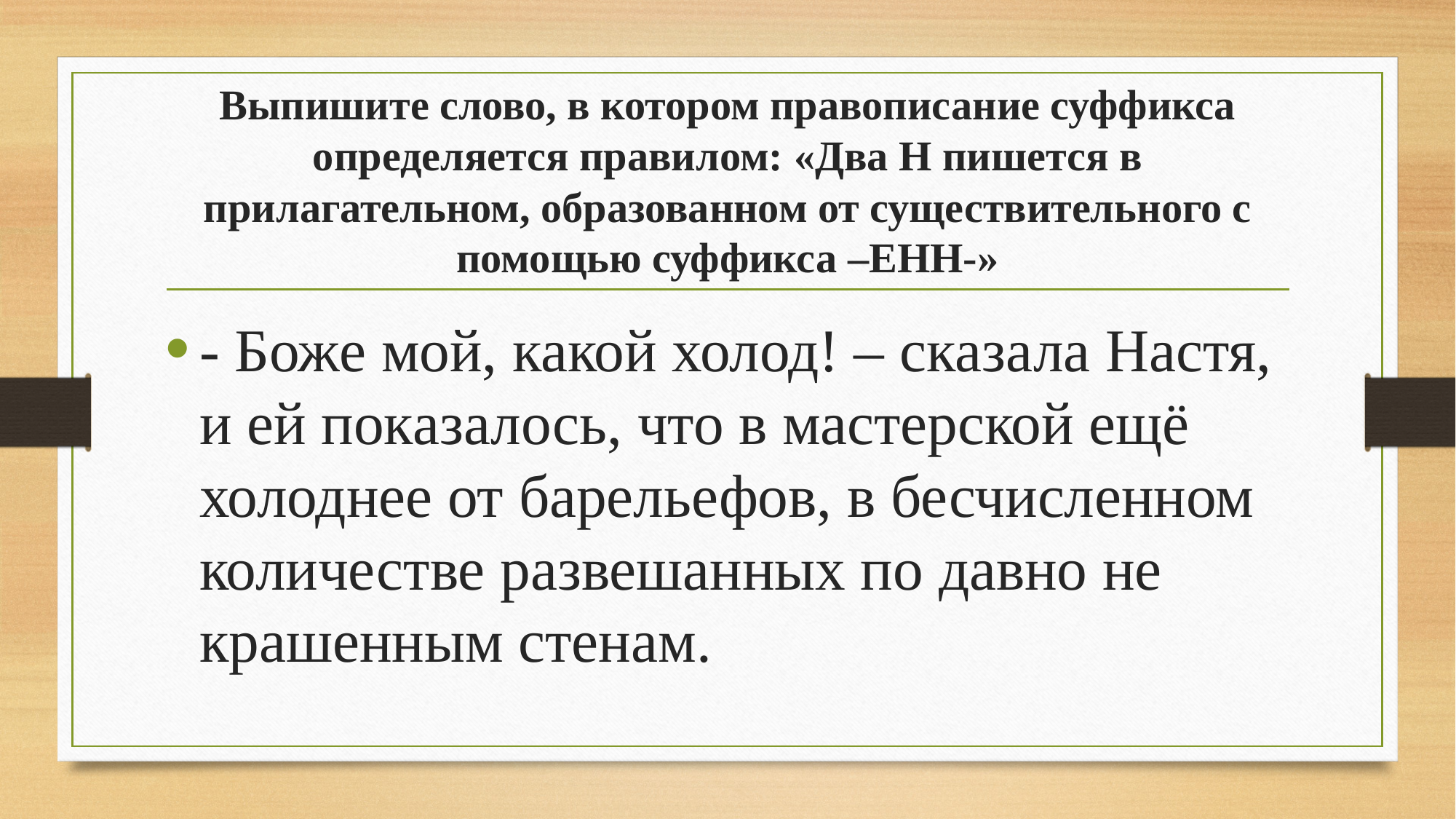

# Выпишите слово, в котором правописание суффикса определяется правилом: «Два Н пишется в прилагательном, образованном от существительного с помощью суффикса –ЕНН-»
- Боже мой, какой холод! – сказала Настя, и ей показалось, что в мастерской ещё холоднее от барельефов, в бесчисленном количестве развешанных по давно не крашенным стенам.